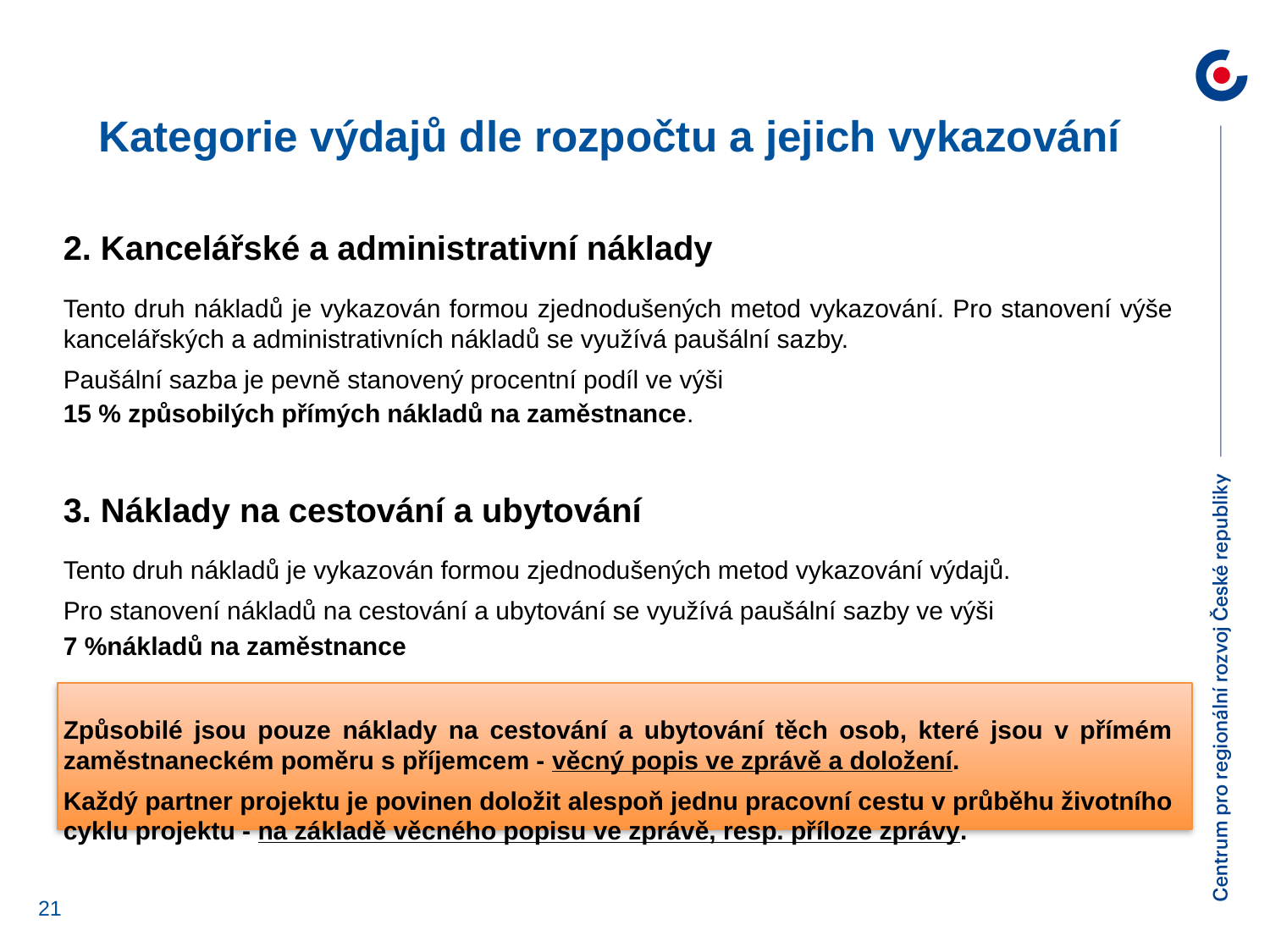

Kategorie výdajů dle rozpočtu a jejich vykazování
2. Kancelářské a administrativní náklady

Tento druh nákladů je vykazován formou zjednodušených metod vykazování. Pro stanovení výše kancelářských a administrativních nákladů se využívá paušální sazby.
Paušální sazba je pevně stanovený procentní podíl ve výši
15 % způsobilých přímých nákladů na zaměstnance.

3. Náklady na cestování a ubytování

Tento druh nákladů je vykazován formou zjednodušených metod vykazování výdajů.
Pro stanovení nákladů na cestování a ubytování se využívá paušální sazby ve výši
7 %nákladů na zaměstnance

Způsobilé jsou pouze náklady na cestování a ubytování těch osob, které jsou v přímém zaměstnaneckém poměru s příjemcem - věcný popis ve zprávě a doložení.
Každý partner projektu je povinen doložit alespoň jednu pracovní cestu v průběhu životního cyklu projektu - na základě věcného popisu ve zprávě, resp. příloze zprávy.

21